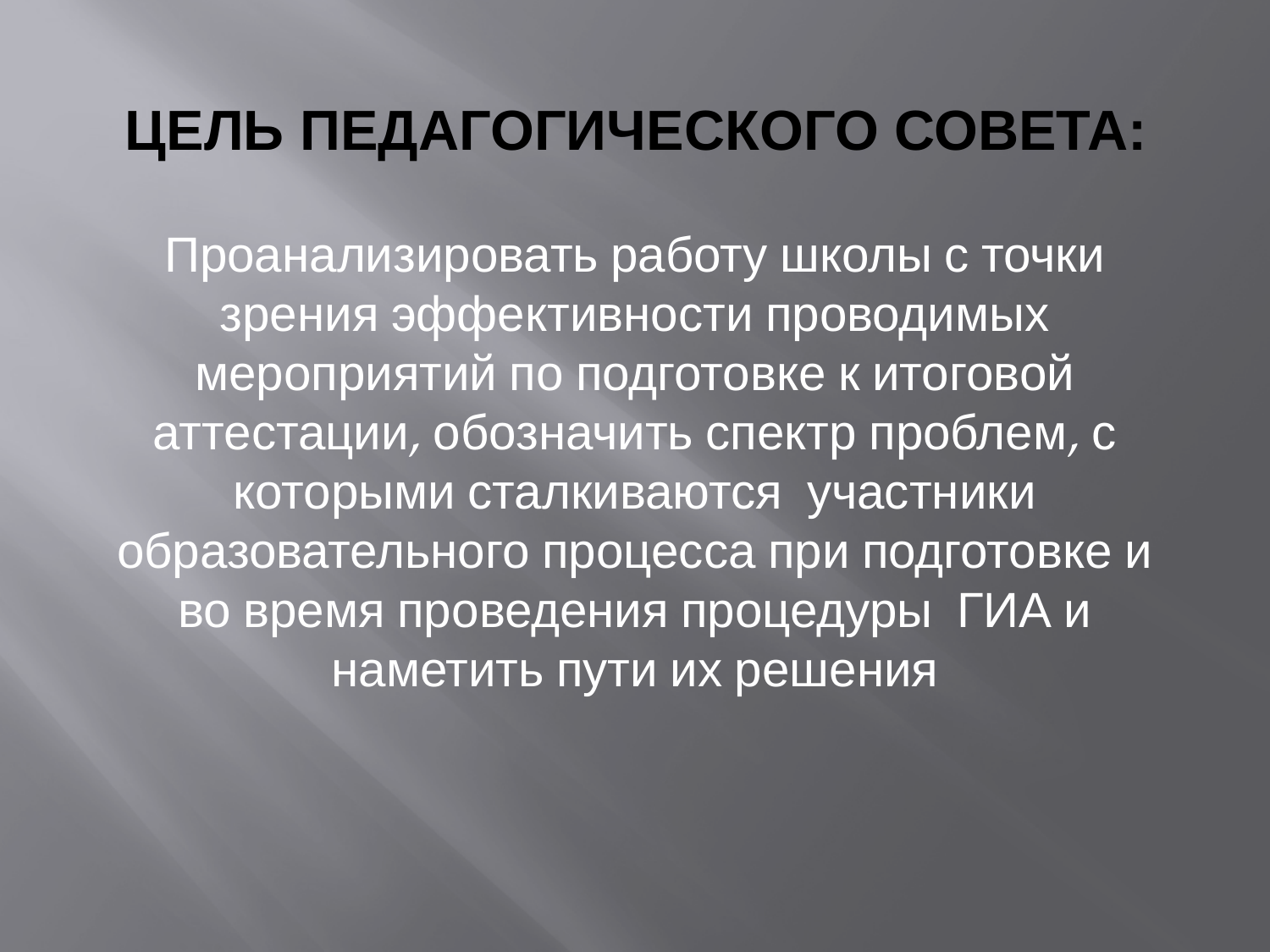

# Цель педагогического совета:
Проанализировать работу школы с точки зрения эффективности проводимых мероприятий по подготовке к итоговой аттестации, обозначить спектр проблем, с которыми сталкиваются  участники образовательного процесса при подготовке и во время проведения процедуры  ГИА и наметить пути их решения